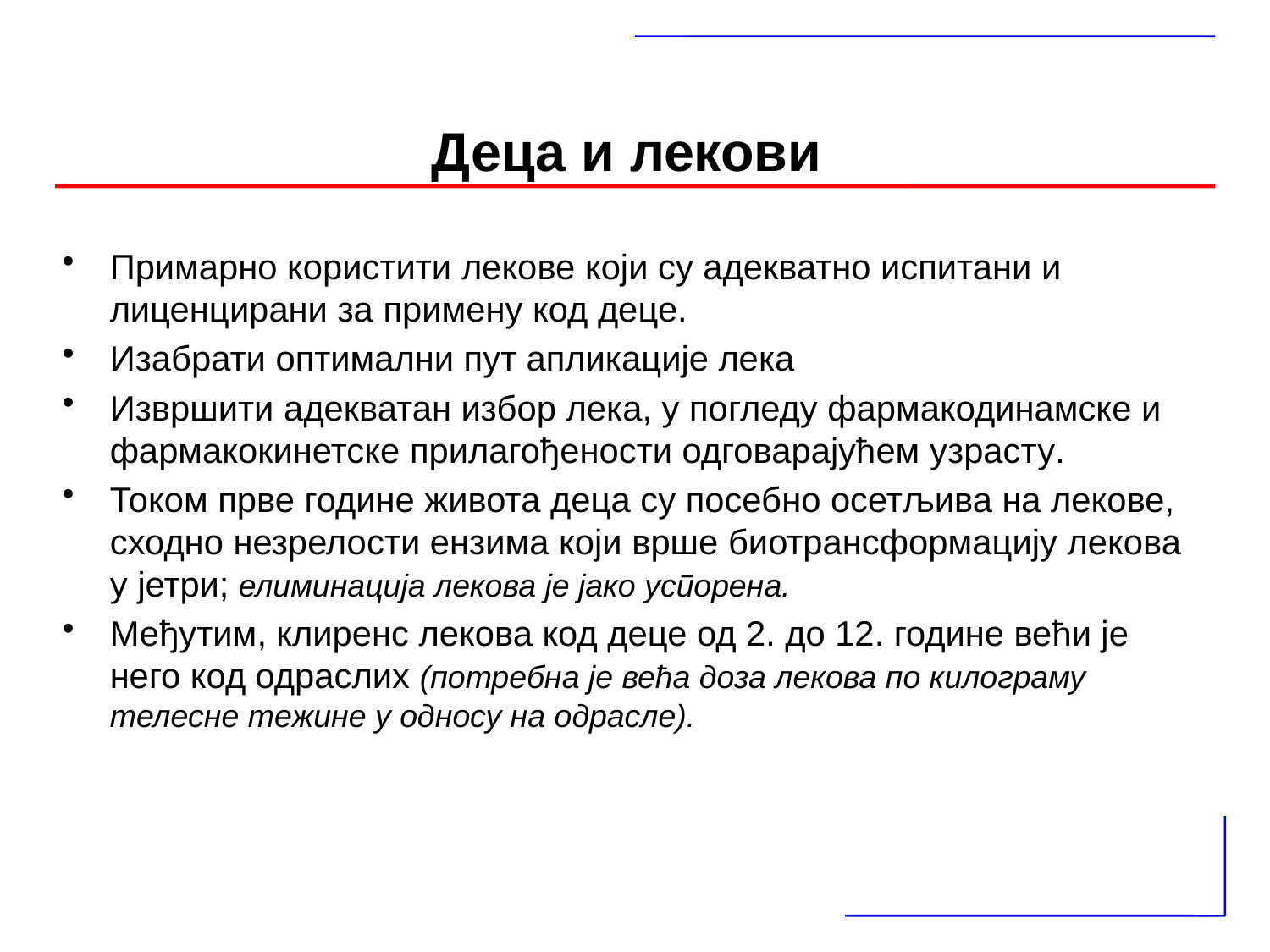

# Деца и лекови
Примарно користити лекове који су адекватно испитани и лиценцирани за примену код деце.
Изабрати оптимални пут апликације лека
Извршити адекватан избор лека, у погледу фармакодинамске и фармакокинетске прилагођености одговарајућем узрасту.
Током прве године живота деца су посебно осетљива на лекове, сходно незрелости ензима који врше биотрансформацију лекова у јетри; елиминација лекова је јако успорена.
Међутим, клиренс лекова код деце од 2. до 12. године већи је него код одраслих (потребна је већа доза лекова по килограму телесне тежине у односу на одрасле).